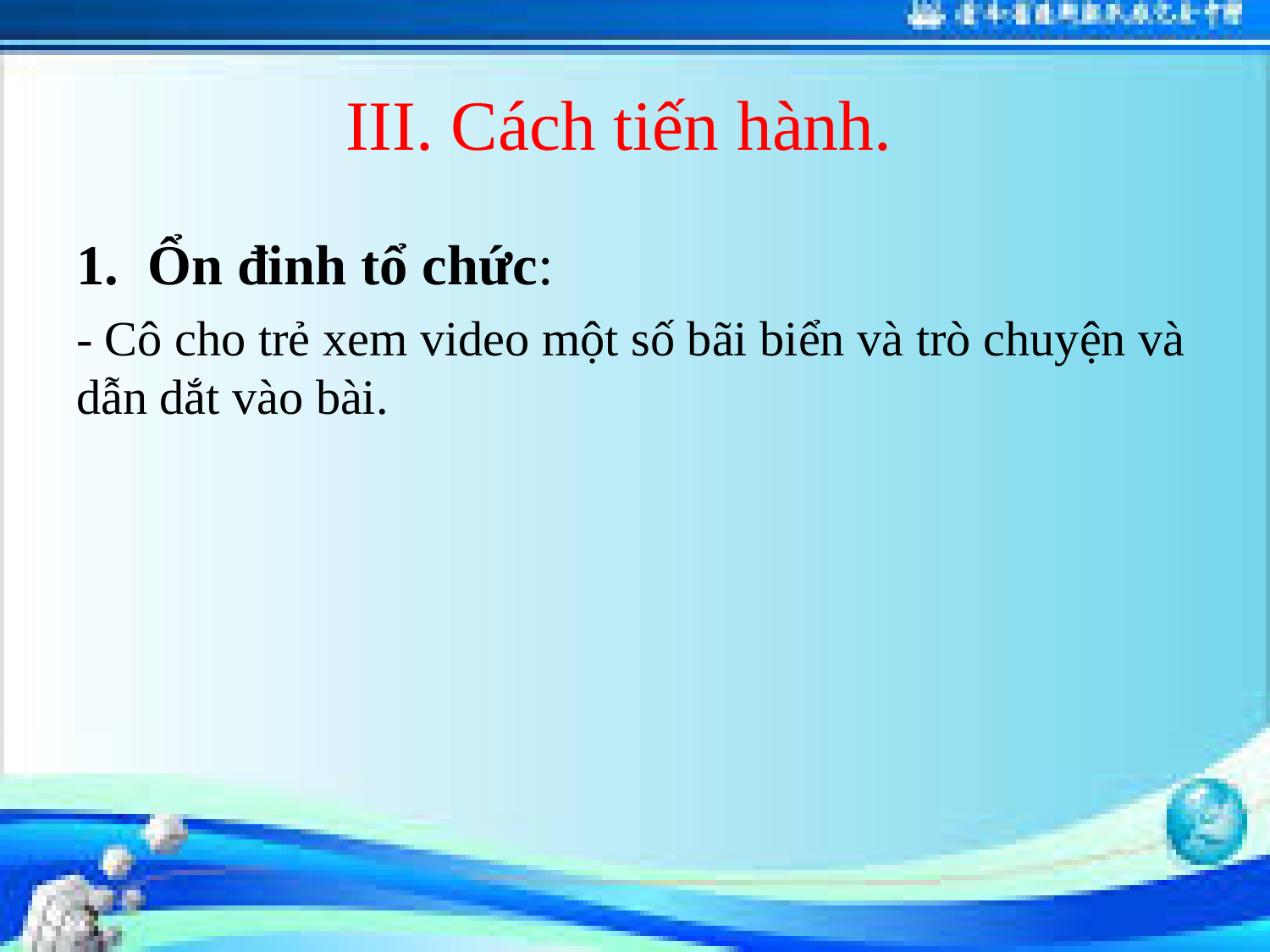

# III. Cách tiến hành.
Ổn đinh tổ chức:
- Cô cho trẻ xem video một số bãi biển và trò chuyện và dẫn dắt vào bài.